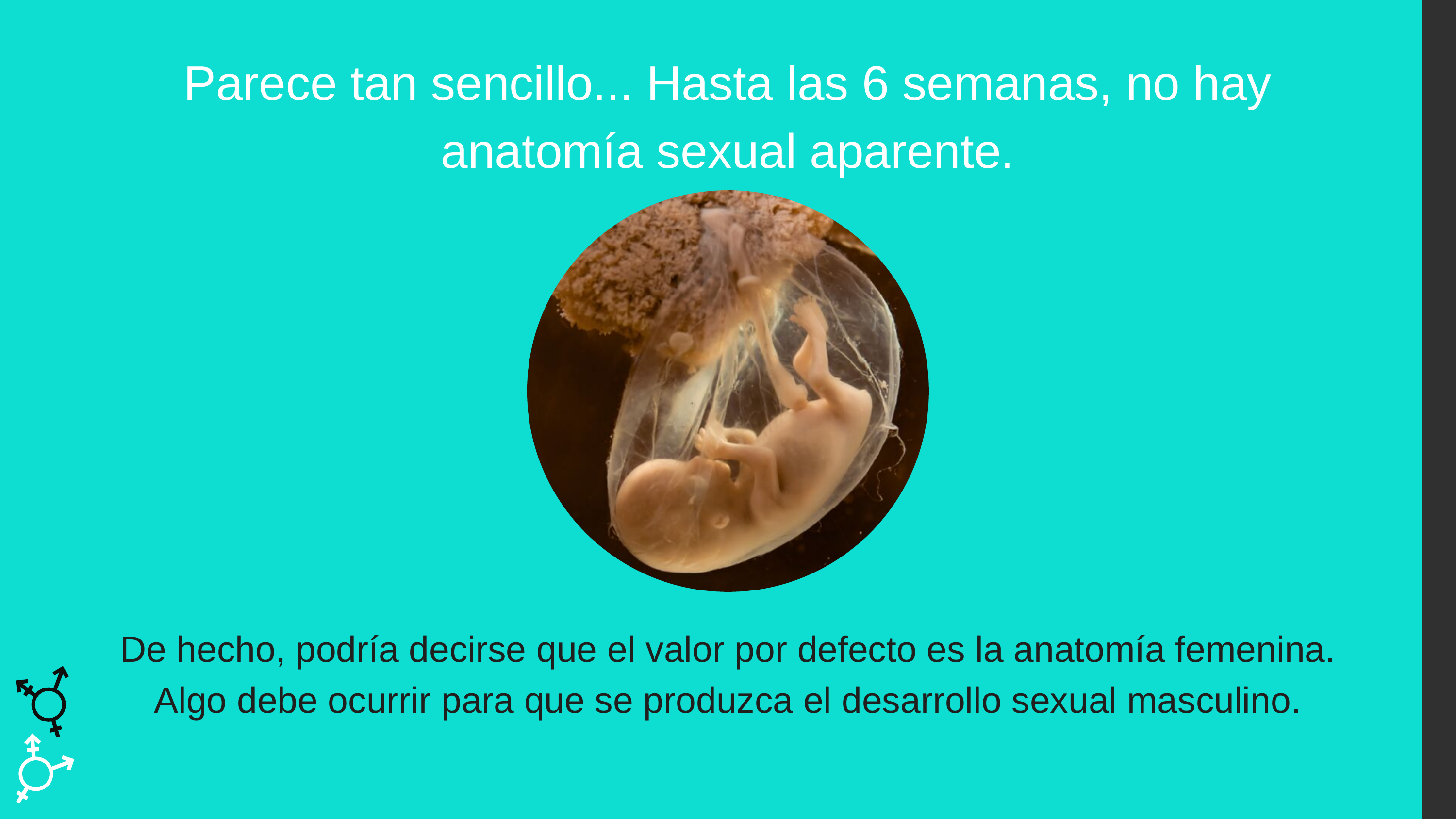

Parece tan sencillo... Hasta las 6 semanas, no hay anatomía sexual aparente.

De hecho, podría decirse que el valor por defecto es la anatomía femenina. Algo debe ocurrir para que se produzca el desarrollo sexual masculino.